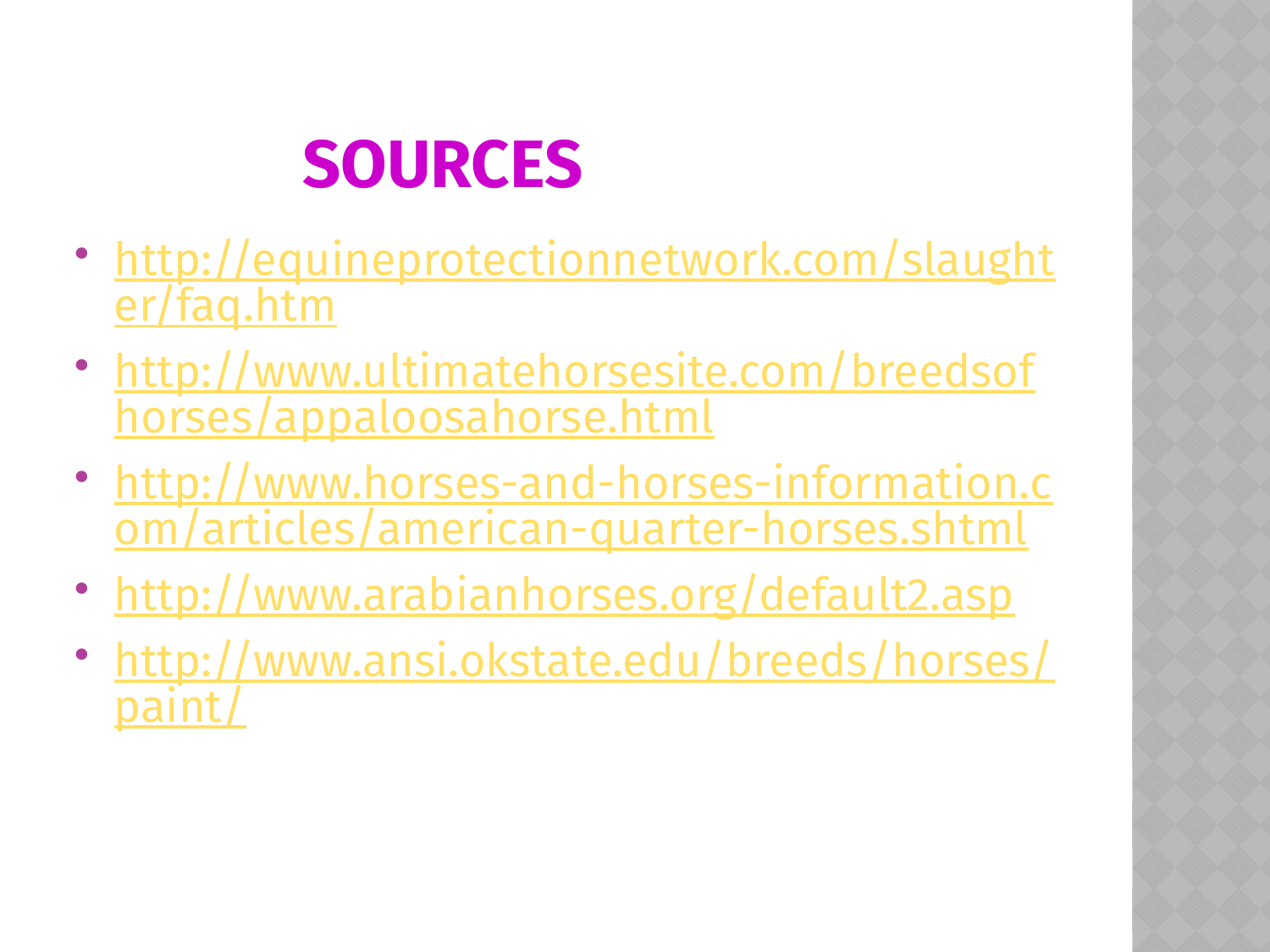

# Sources
http://equineprotectionnetwork.com/slaughter/faq.htm
http://www.ultimatehorsesite.com/breedsofhorses/appaloosahorse.html
http://www.horses-and-horses-information.com/articles/american-quarter-horses.shtml
http://www.arabianhorses.org/default2.asp
http://www.ansi.okstate.edu/breeds/horses/paint/